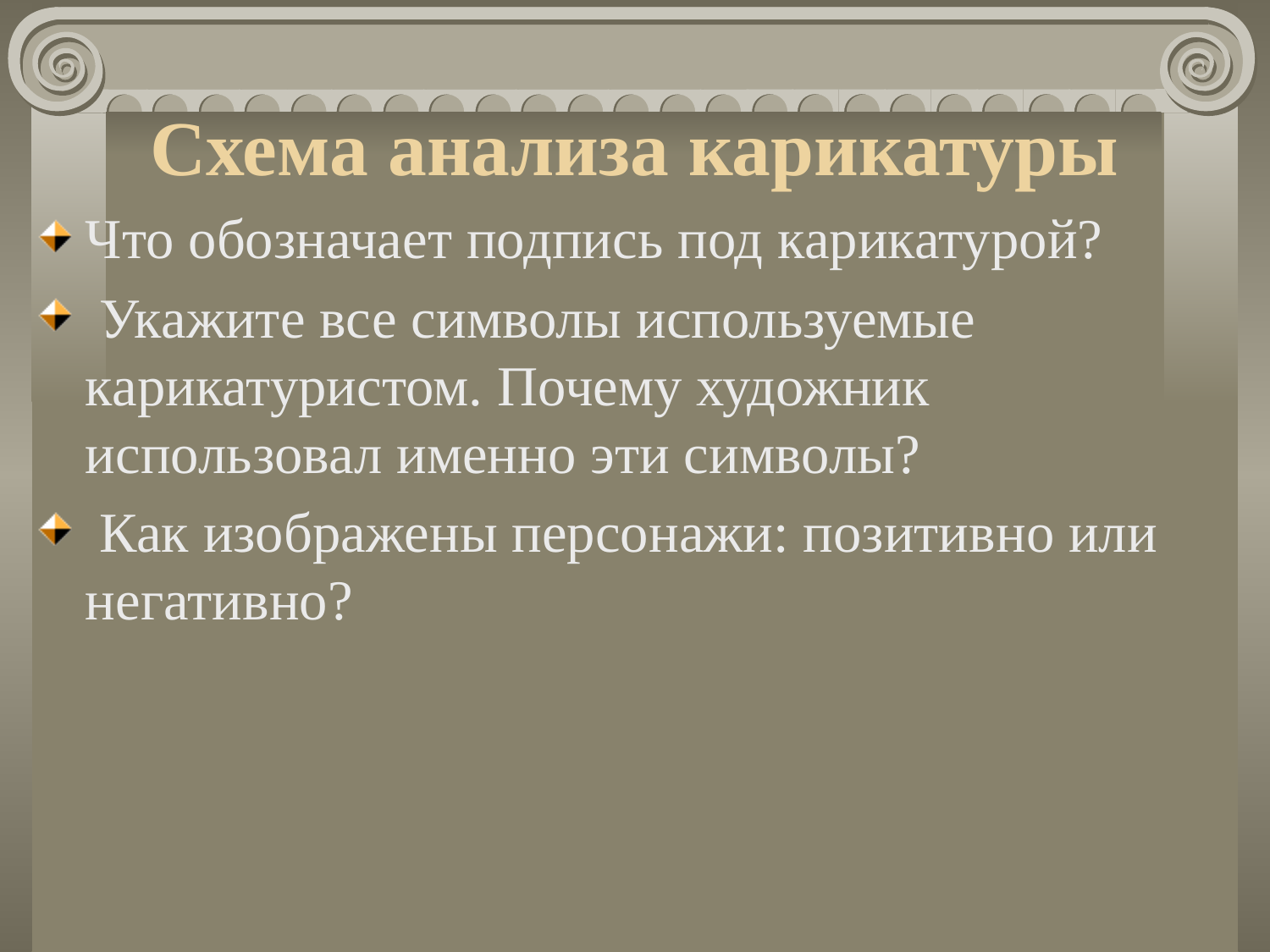

# Схема анализа карикатуры
Что обозначает подпись под карикатурой?
 Укажите все символы используемые карикатуристом. Почему художник использовал именно эти символы?
 Как изображены персонажи: позитивно или негативно?